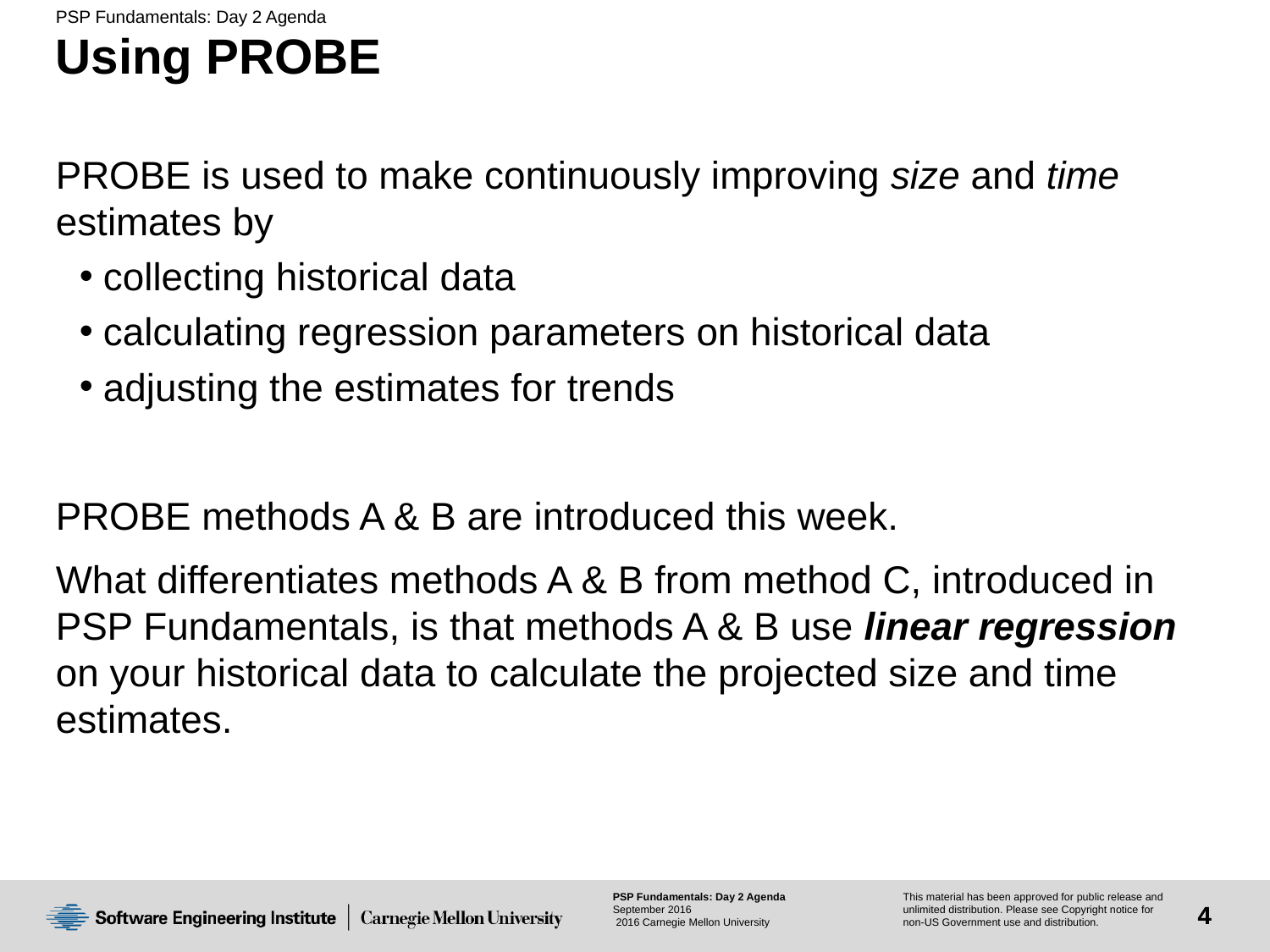

# Using PROBE
PROBE is used to make continuously improving size and time estimates by
collecting historical data
calculating regression parameters on historical data
adjusting the estimates for trends

PROBE methods A & B are introduced this week.
What differentiates methods A & B from method C, introduced in PSP Fundamentals, is that methods A & B use linear regression on your historical data to calculate the projected size and time estimates.